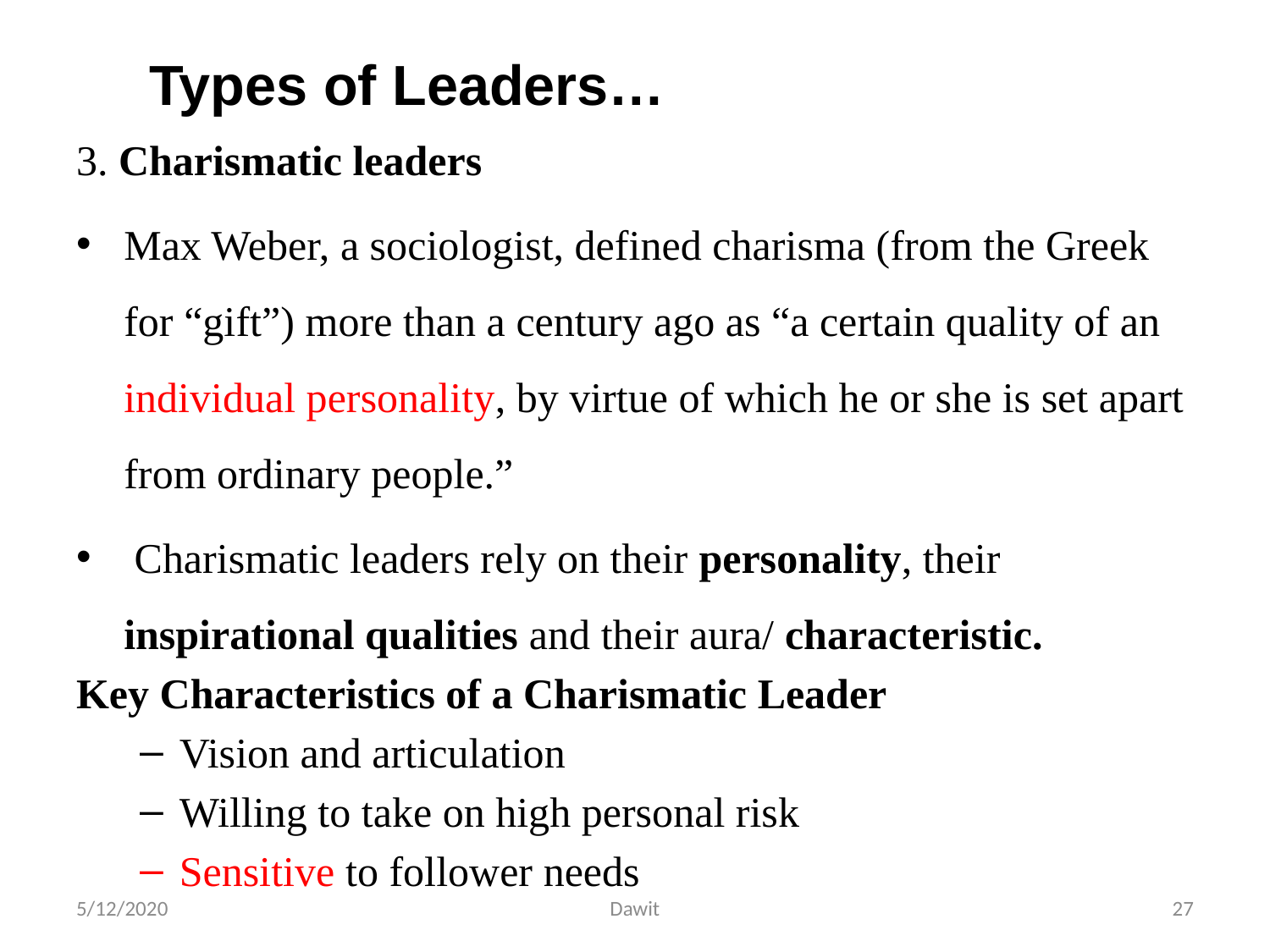

# Types of Leaders…
3. Charismatic leaders
Max Weber, a sociologist, defined charisma (from the Greek for “gift”) more than a century ago as “a certain quality of an individual personality, by virtue of which he or she is set apart from ordinary people.”
 Charismatic leaders rely on their personality, their inspirational qualities and their aura/ characteristic.
Key Characteristics of a Charismatic Leader
Vision and articulation
Willing to take on high personal risk
Sensitive to follower needs

5/12/2020
Dawit
27